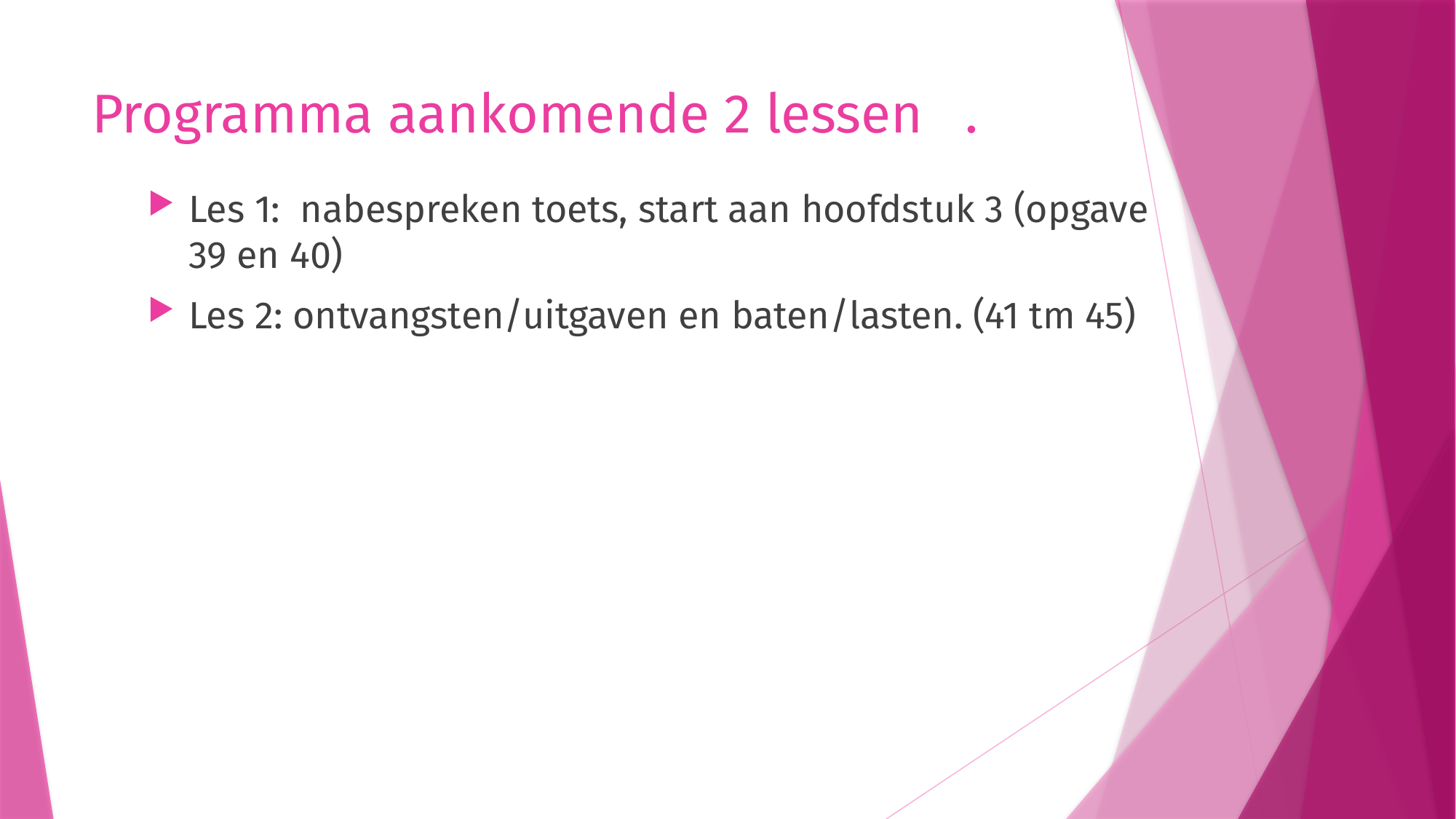

# Programma aankomende 2 lessen	.
Les 1:  nabespreken toets, start aan hoofdstuk 3 (opgave 39 en 40)
Les 2: ontvangsten/uitgaven en baten/lasten. (41 tm 45)